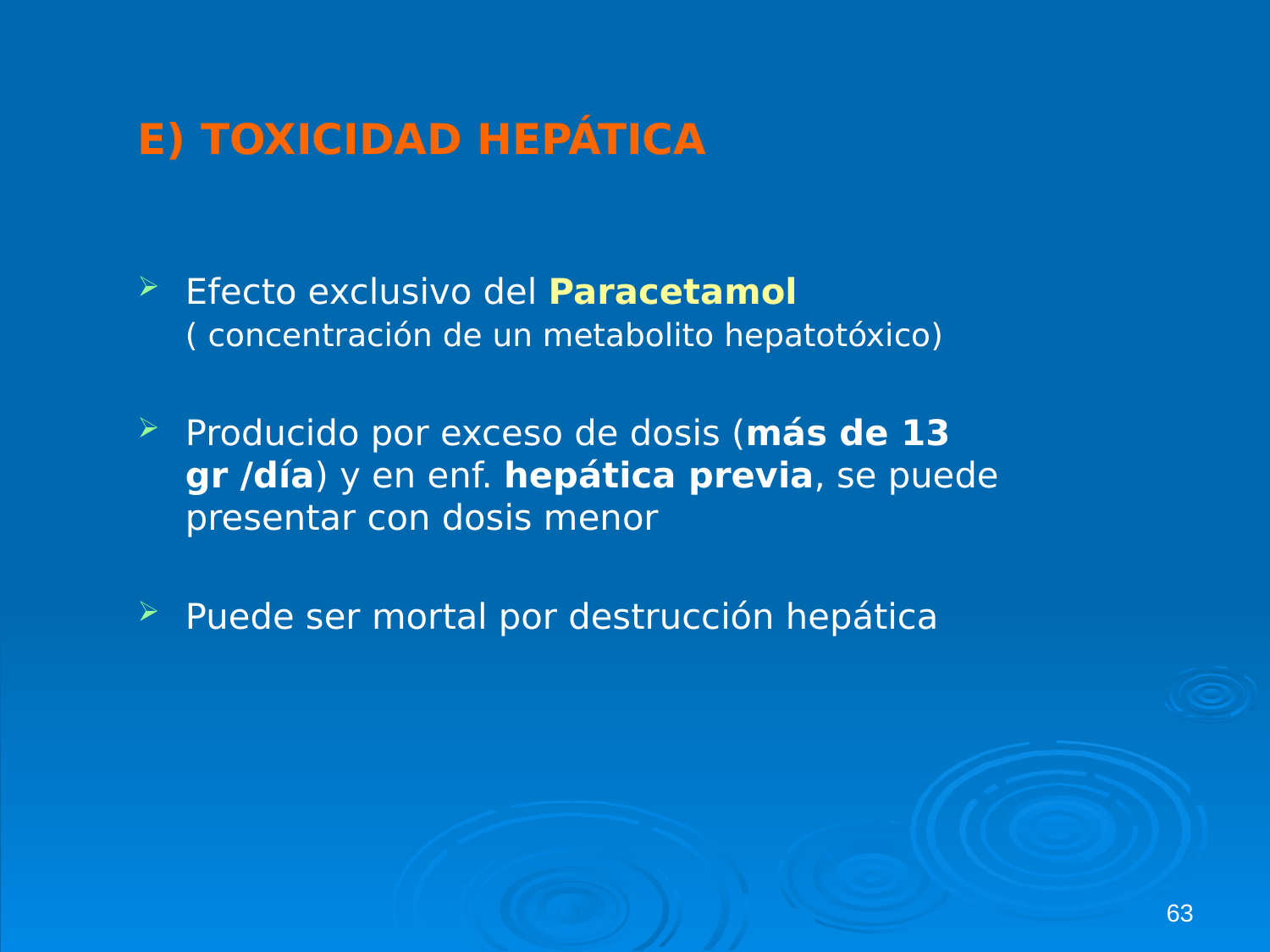

E) TOXICIDAD HEPÁTICA

Efecto exclusivo del Paracetamol                    ( concentración de un metabolito hepatotóxico)

Producido por exceso de dosis (más de 13 gr /día) y en enf. hepática previa, se puede presentar con dosis menor

Puede ser mortal por destrucción hepática

63